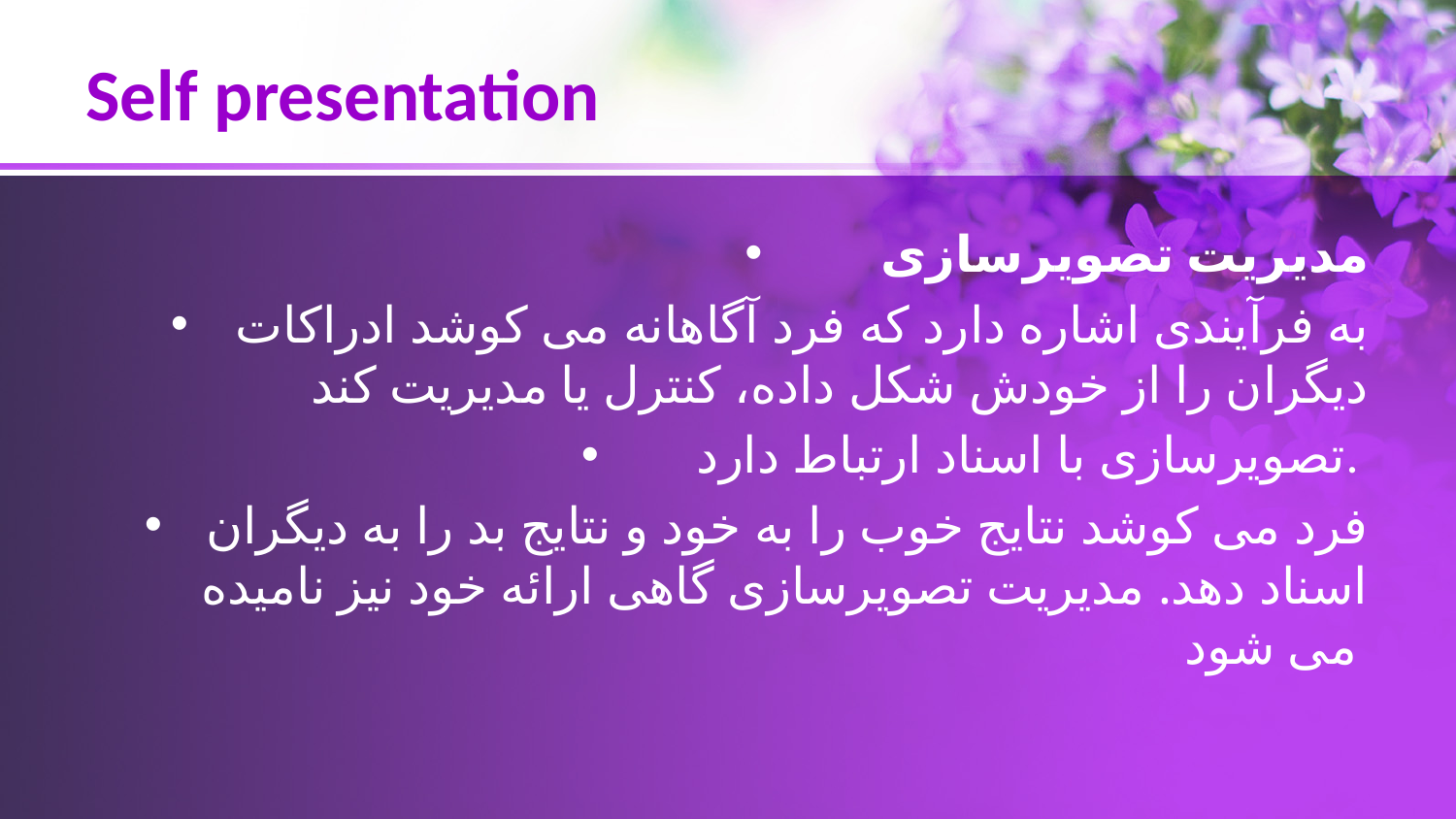

# Self presentation
مديريت تصويرسازی
به فرآيندی اشاره دارد که فرد آگاهانه می کوشد ادراکات ديگران را از خودش شکل داده، کنترل يا مديريت کند
تصويرسازی با اسناد ارتباط دارد.
فرد می کوشد نتايج خوب را به خود و نتايج بد را به ديگران اسناد دهد. مديريت تصويرسازی گاهی ارائه خود نیز نامیده می شود